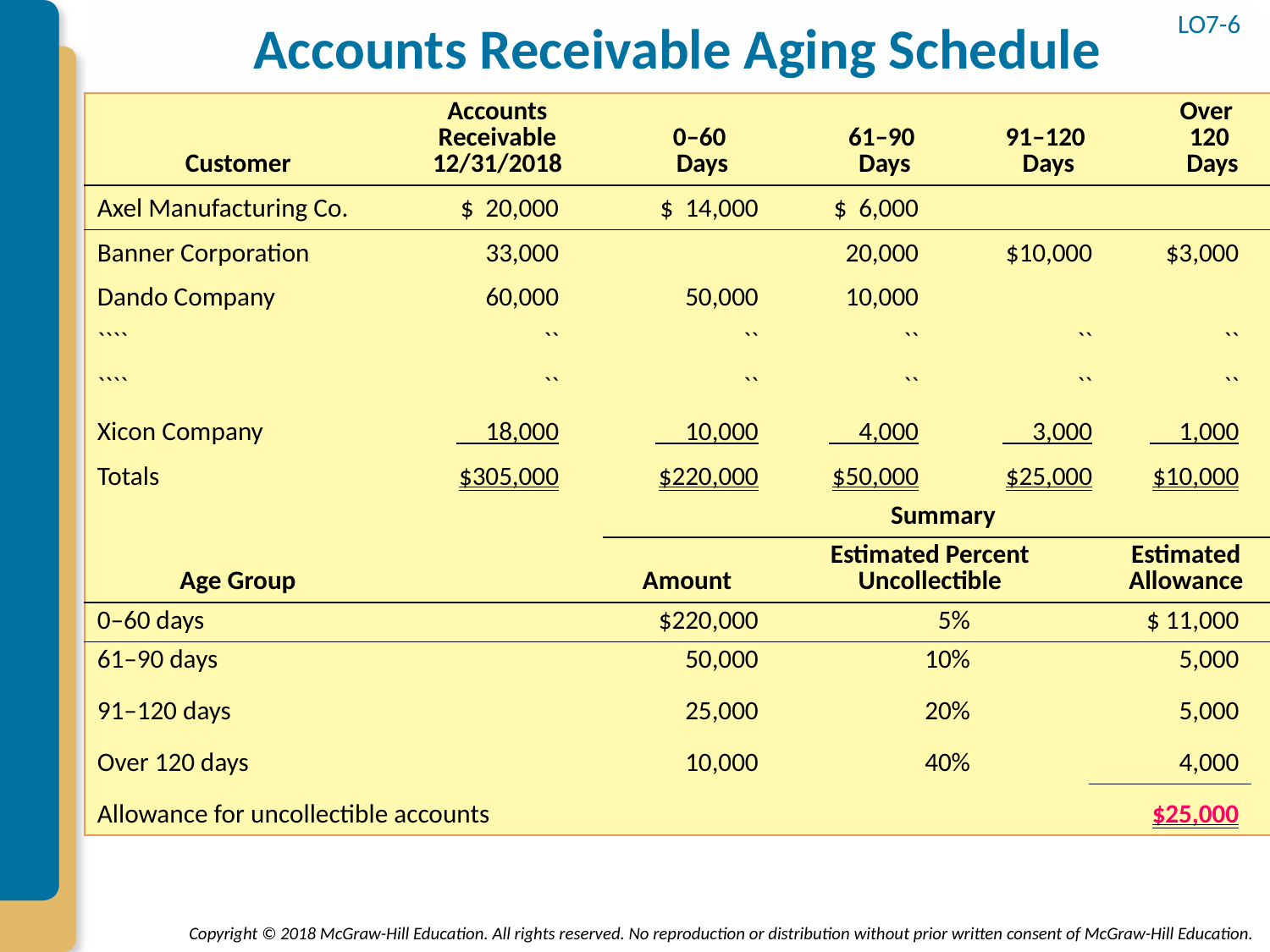

LO7-6
# Accounts Receivable Aging Schedule
| Customer | Accounts Receivable 12/31/2018 |  |  | 0–60 Days |  |  | 61–90 Days |  | 91–120 Days |  |  |  | Over 120 Days |  |
| --- | --- | --- | --- | --- | --- | --- | --- | --- | --- | --- | --- | --- | --- | --- |
| Axel Manufacturing Co. | $ 20,000 |  |  | $ 14,000 |  |  | $ 6,000 |  |  |  |  |  |  |  |
| Banner Corporation | 33,000 |  |  |  |  |  | 20,000 |  | $10,000 |  |  |  | $3,000 |  |
| Dando Company | 60,000 |  |  | 50,000 |  |  | 10,000 |  |  |  |  |  |  |  |
| ```` | `` |  |  | `` |  |  | `` |  | `` |  |  |  | `` |  |
| ```` | `` |  |  | `` |  |  | `` |  | `` |  |  |  | `` |  |
| Xicon Company | 18,000 |  |  | 10,000 |  |  | 4,000 |  | 3,000 |  |  |  | 1,000 |  |
| Totals | $305,000 |  |  | $220,000 |  |  | $50,000 |  | $25,000 |  |  |  | $10,000 |  |
|  |  |  |  | Summary |  |  |  |  |  |  |  |  |  |  |
| Age Group |  |  |  | Amount |  | Estimated Percent Uncollectible |  |  |  |  | Estimated Allowance |  |  |  |
| 0–60 days |  | $220,000 |  |  |  | 5% |  |  |  |  | $ 11,000 |  |  |  |
| 61–90 days |  | 50,000 |  |  |  | 10% |  |  |  |  | 5,000 |  |  |  |
| 91–120 days |  | 25,000 |  |  |  | 20% |  |  |  |  | 5,000 |  |  |  |
| Over 120 days |  | 10,000 |  |  |  | 40% |  |  |  |  | 4,000 |  |  |  |
| Allowance for uncollectible accounts |  |  |  |  |  |  |  |  |  |  | $25,000 |  |  |  |